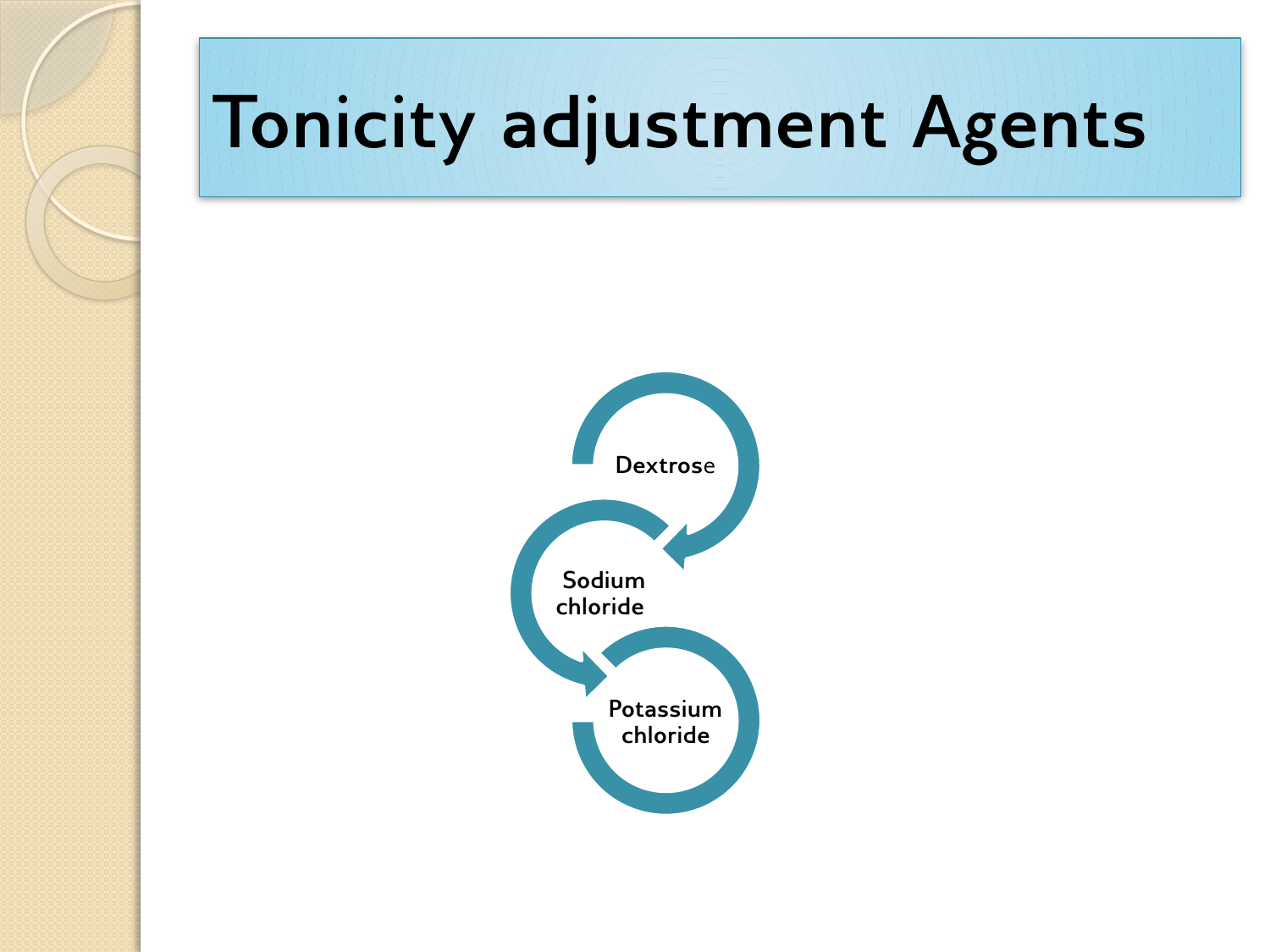

# Tonicity adjustment Agents
Dextrose
Sodium chloride
Potassium chloride